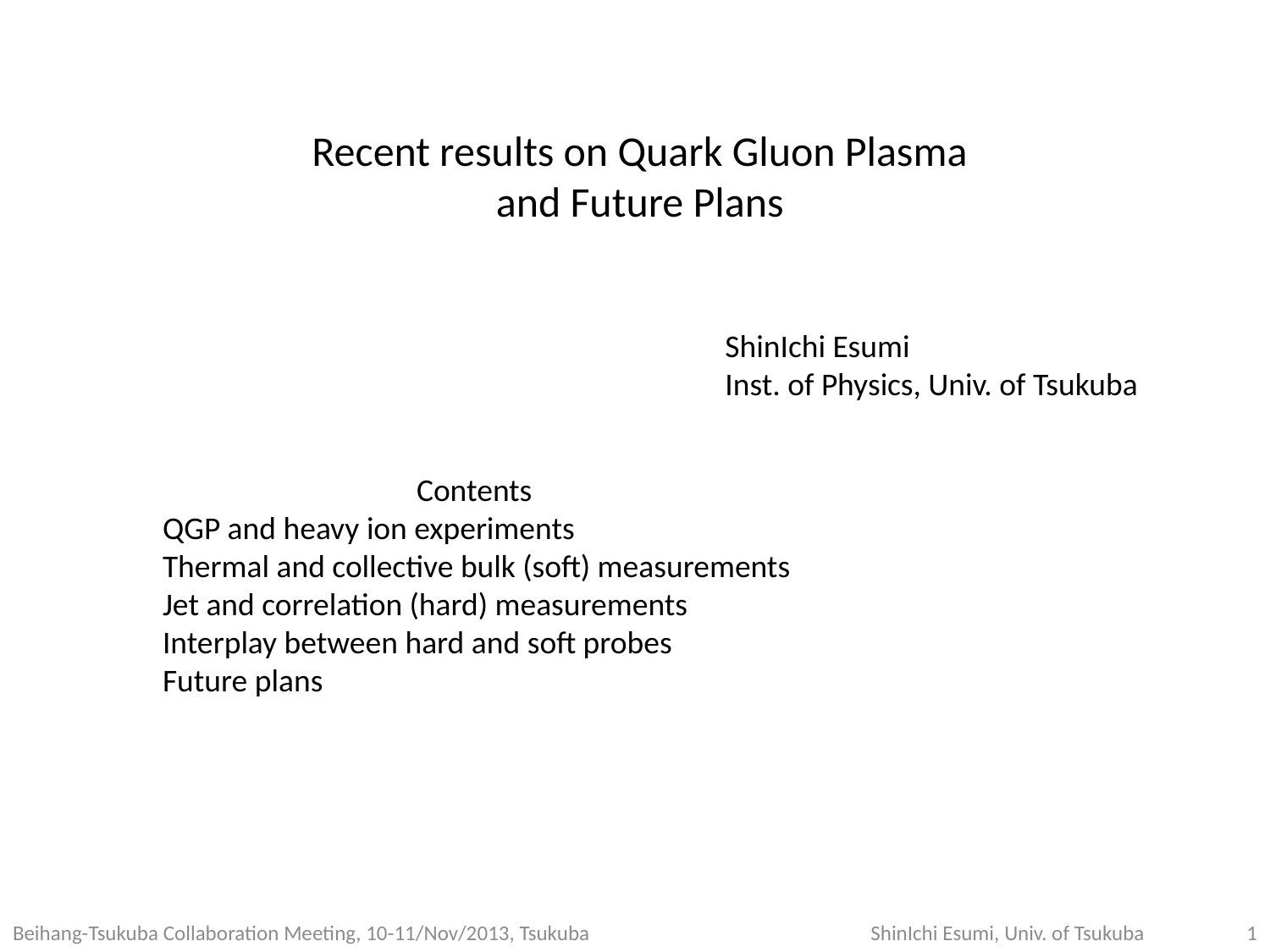

Recent results on Quark Gluon Plasma
and Future Plans
ShinIchi Esumi
Inst. of Physics, Univ. of Tsukuba
		Contents
QGP and heavy ion experiments
Thermal and collective bulk (soft) measurements
Jet and correlation (hard) measurements
Interplay between hard and soft probes
Future plans
Beihang-Tsukuba Collaboration Meeting, 10-11/Nov/2013, Tsukuba
ShinIchi Esumi, Univ. of Tsukuba
1